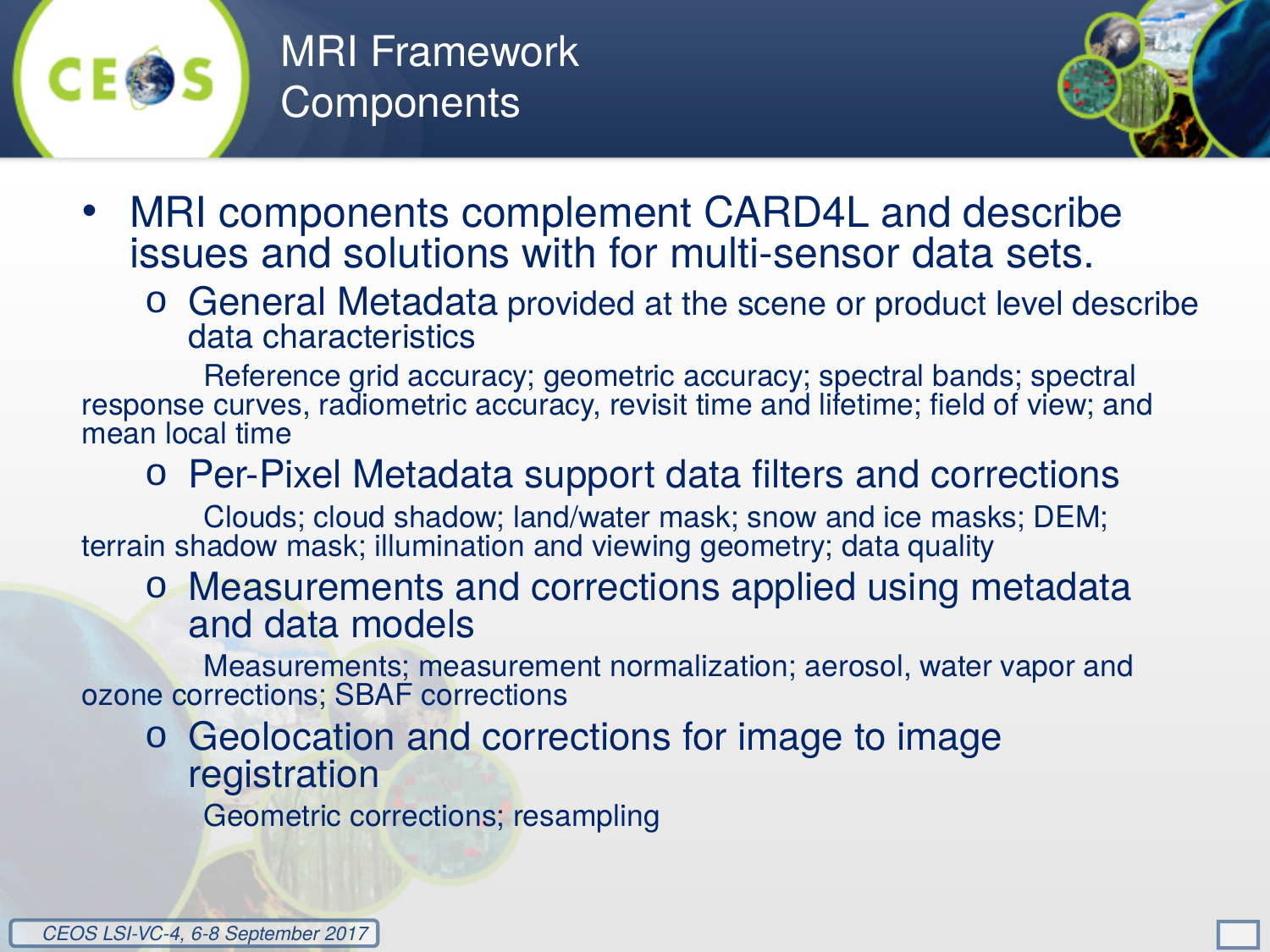

MRI Framework
Components
MRI components complement CARD4L and describe issues and solutions with for multi-sensor data sets.
General Metadata provided at the scene or product level describe data characteristics
Reference grid accuracy; geometric accuracy; spectral bands; spectral response curves, radiometric accuracy, revisit time and lifetime; field of view; and mean local time
Per-Pixel Metadata support data filters and corrections
Clouds; cloud shadow; land/water mask; snow and ice masks; DEM; terrain shadow mask; illumination and viewing geometry; data quality
Measurements and corrections applied using metadata and data models
Measurements; measurement normalization; aerosol, water vapor and ozone corrections; SBAF corrections
Geolocation and corrections for image to image registration
Geometric corrections; resampling
11